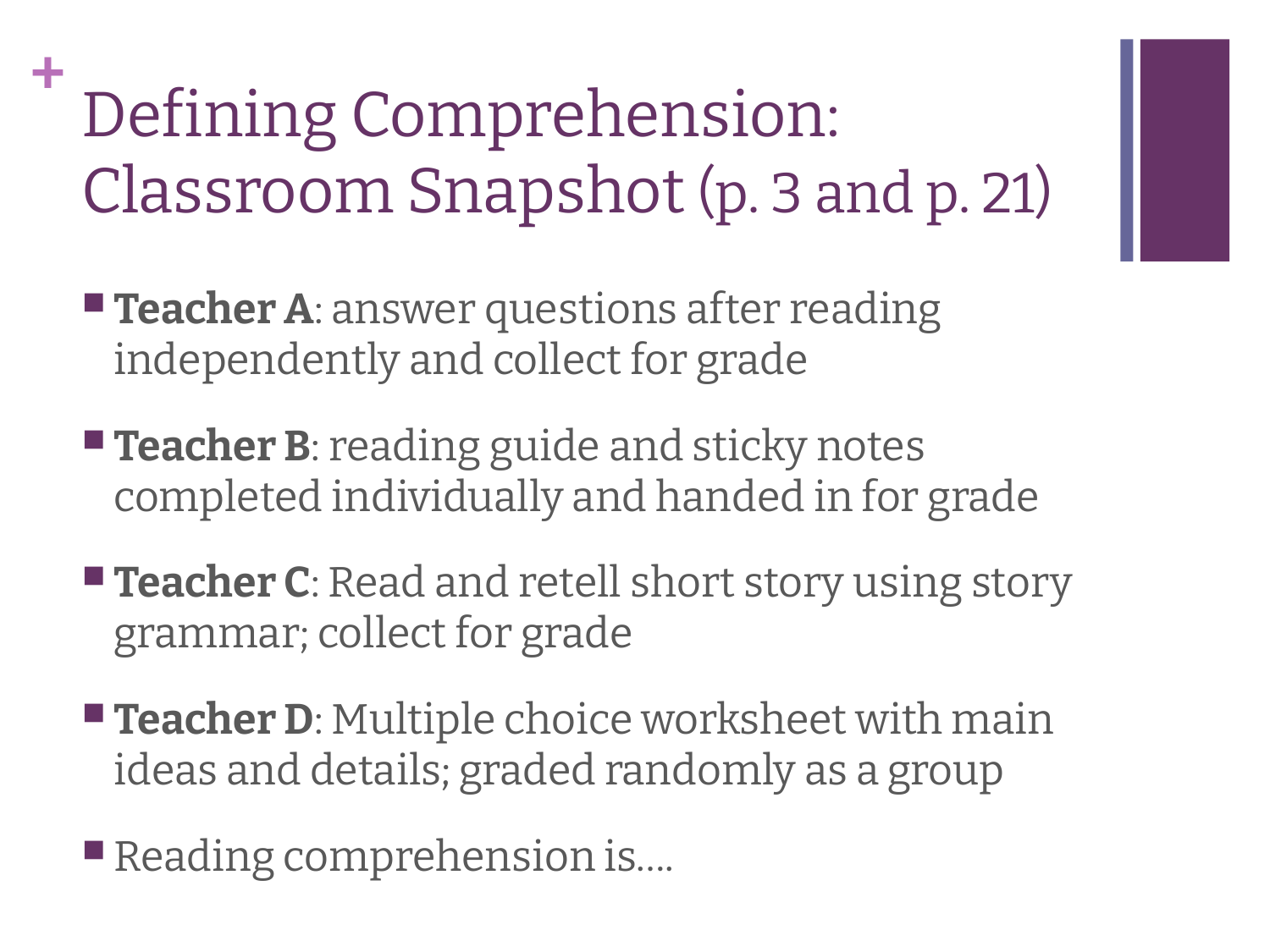

# Defining Comprehension: Classroom Snapshot (p. 3 and p. 21)
Teacher A: answer questions after reading independently and collect for grade
Teacher B: reading guide and sticky notes completed individually and handed in for grade
Teacher C: Read and retell short story using story grammar; collect for grade
Teacher D: Multiple choice worksheet with main ideas and details; graded randomly as a group
Reading comprehension is….